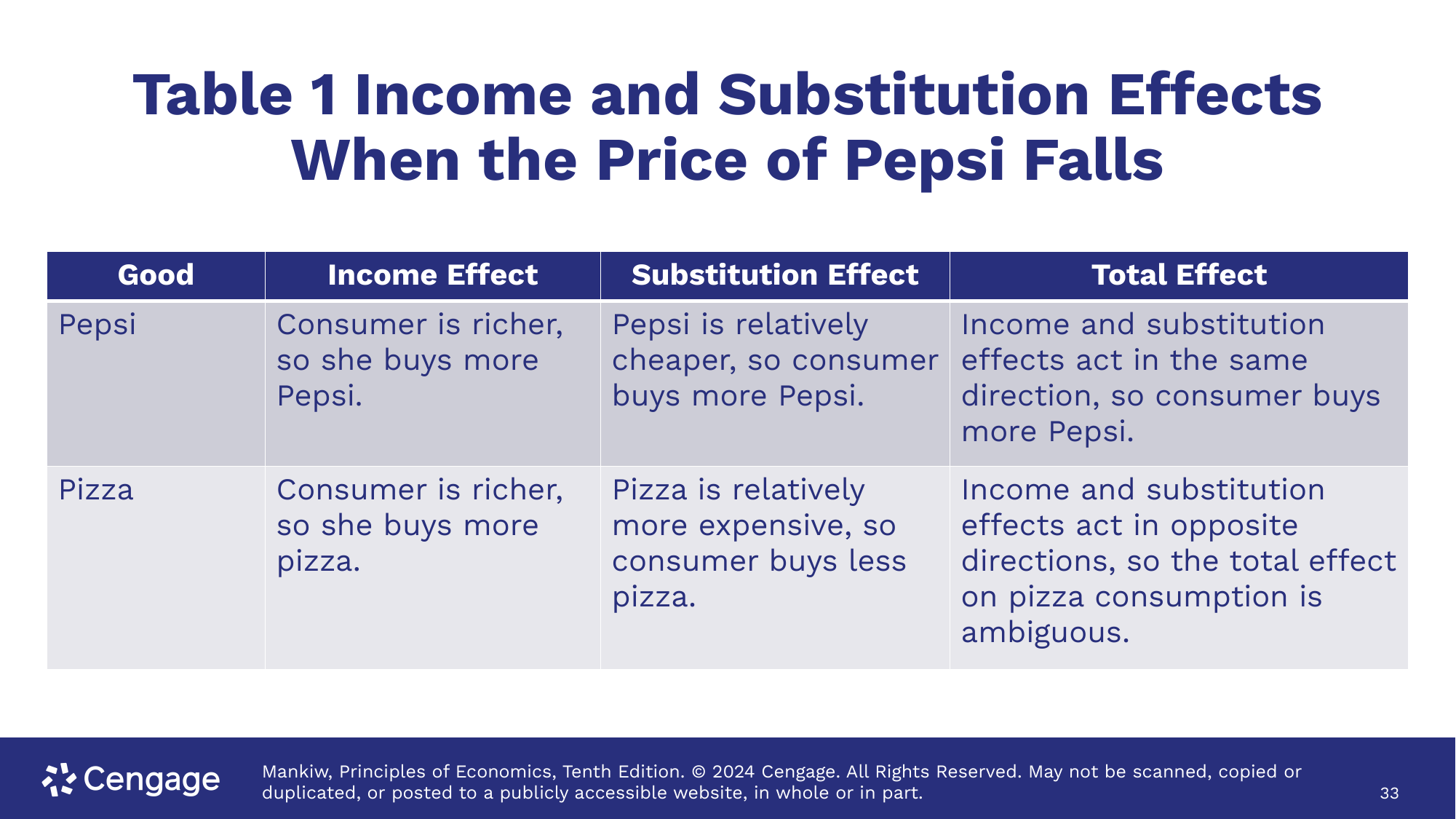

# Table 1 Income and Substitution Effects When the Price of Pepsi Falls
| Good | Income Effect | Substitution Effect | Total Effect |
| --- | --- | --- | --- |
| Pepsi | Consumer is richer, so she buys more Pepsi. | Pepsi is relatively cheaper, so consumer buys more Pepsi. | Income and substitution effects act in the same direction, so consumer buys more Pepsi. |
| Pizza | Consumer is richer, so she buys more pizza. | Pizza is relatively more expensive, so consumer buys less pizza. | Income and substitution effects act in opposite directions, so the total effect on pizza consumption is ambiguous. |